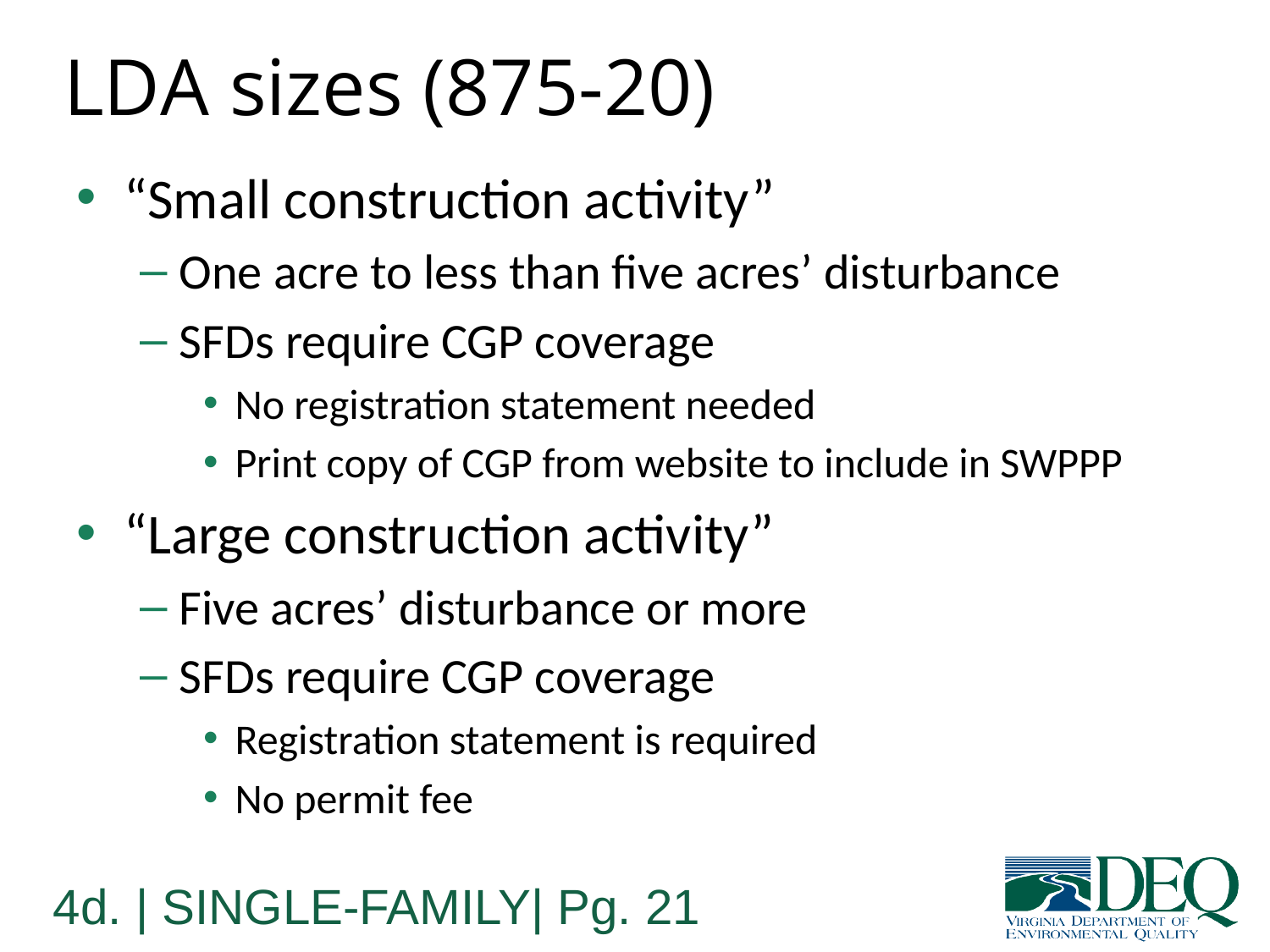

# LDA sizes (875-20)
“Small construction activity”
One acre to less than five acres’ disturbance
SFDs require CGP coverage
No registration statement needed
Print copy of CGP from website to include in SWPPP
“Large construction activity”
Five acres’ disturbance or more
SFDs require CGP coverage
Registration statement is required
No permit fee
4d. | Single-Family| Pg. 21